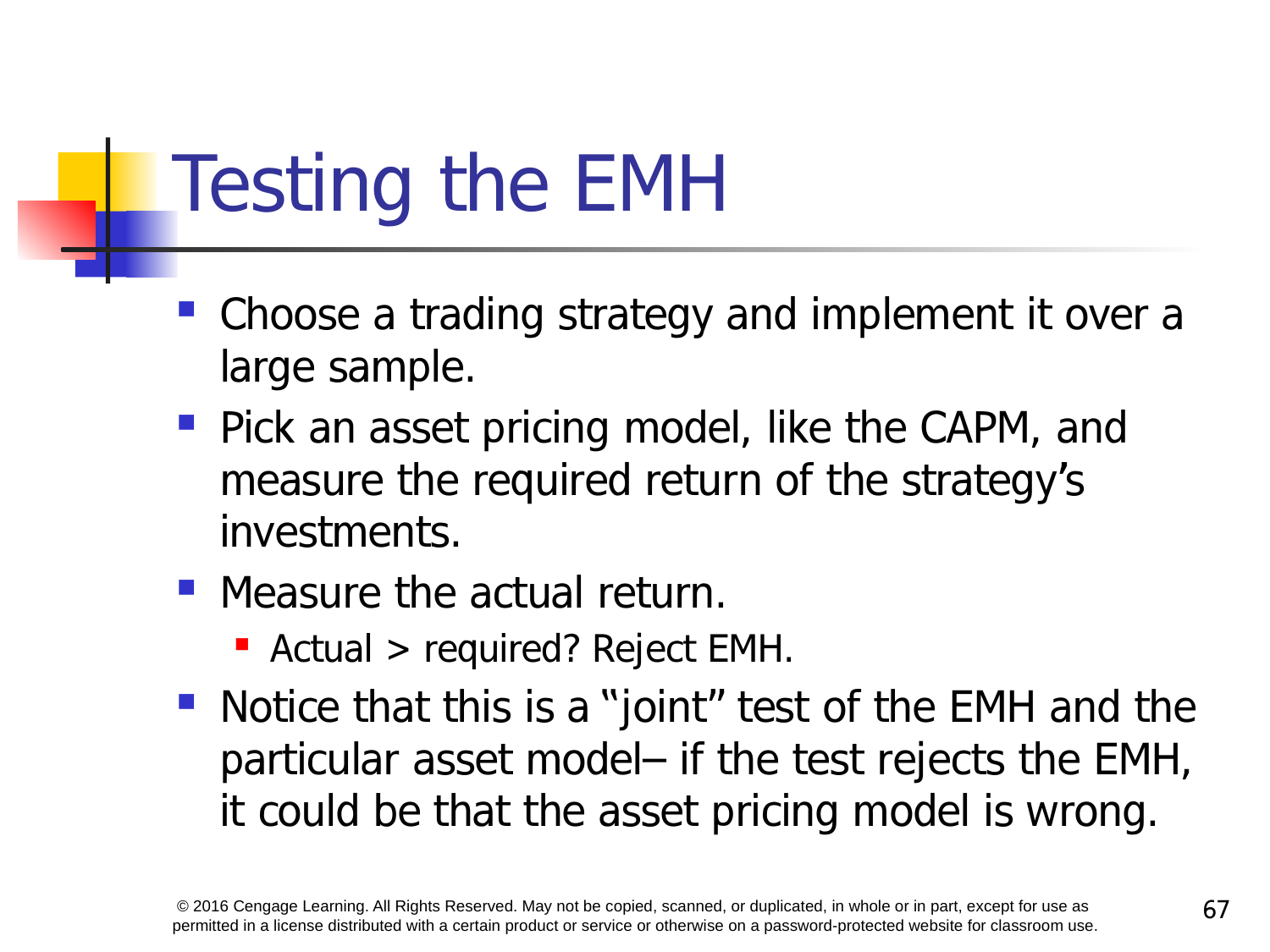

# Testing the EMH
Choose a trading strategy and implement it over a large sample.
Pick an asset pricing model, like the CAPM, and measure the required return of the strategy’s investments.
Measure the actual return.
Actual > required? Reject EMH.
Notice that this is a “joint” test of the EMH and the particular asset model– if the test rejects the EMH, it could be that the asset pricing model is wrong.
67